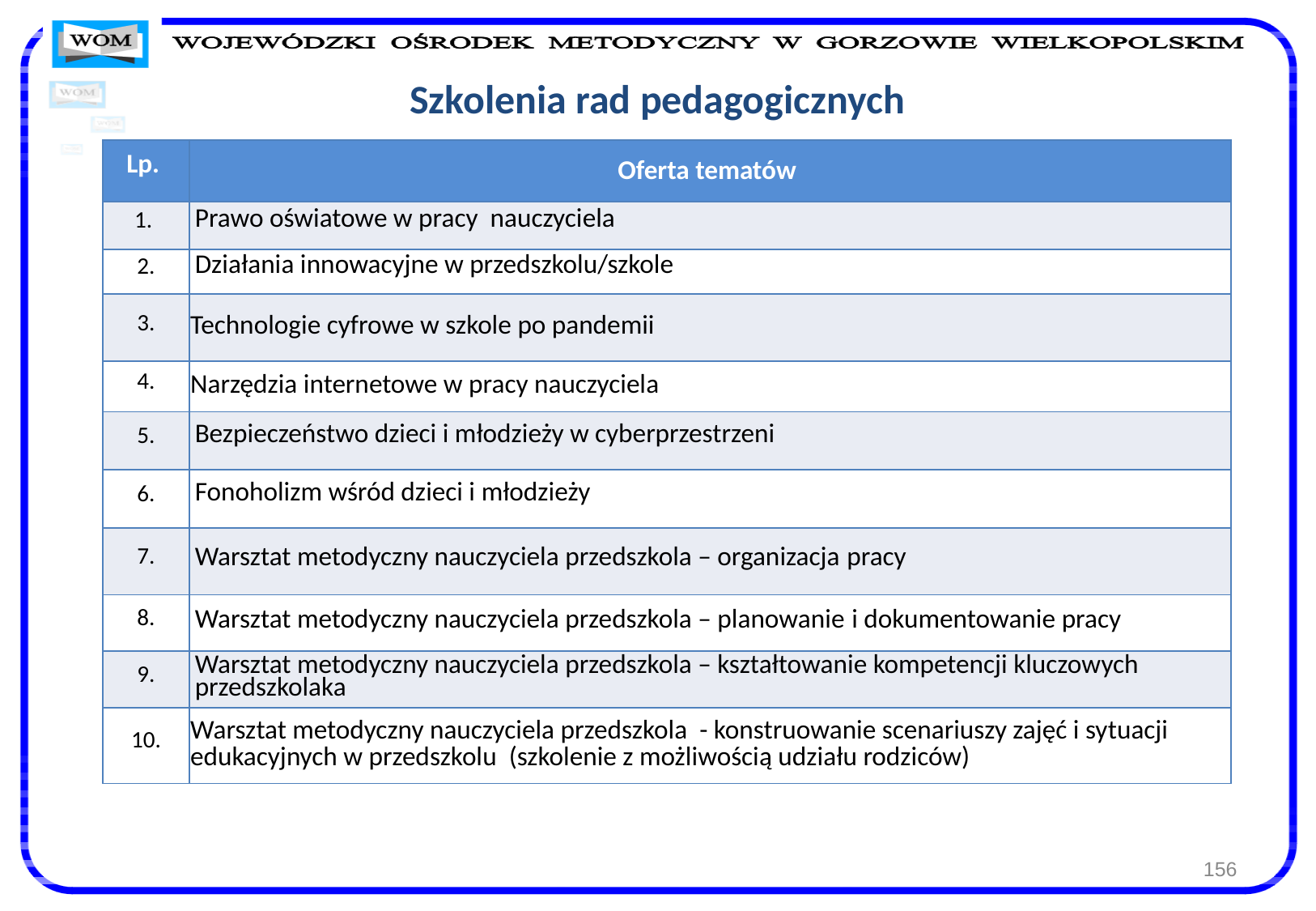

# Szkolenia rad pedagogicznych
| Lp. | Oferta tematów |
| --- | --- |
| 1. | Prawo oświatowe w pracy nauczyciela |
| 2. | Działania innowacyjne w przedszkolu/szkole |
| 3. | Technologie cyfrowe w szkole po pandemii |
| 4. | Narzędzia internetowe w pracy nauczyciela |
| 5. | Bezpieczeństwo dzieci i młodzieży w cyberprzestrzeni |
| 6. | Fonoholizm wśród dzieci i młodzieży |
| 7. | Warsztat metodyczny nauczyciela przedszkola – organizacja pracy |
| 8. | Warsztat metodyczny nauczyciela przedszkola – planowanie i dokumentowanie pracy |
| 9. | Warsztat metodyczny nauczyciela przedszkola – kształtowanie kompetencji kluczowych przedszkolaka |
| 10. | Warsztat metodyczny nauczyciela przedszkola - konstruowanie scenariuszy zajęć i sytuacji edukacyjnych w przedszkolu (szkolenie z możliwością udziału rodziców) |
156